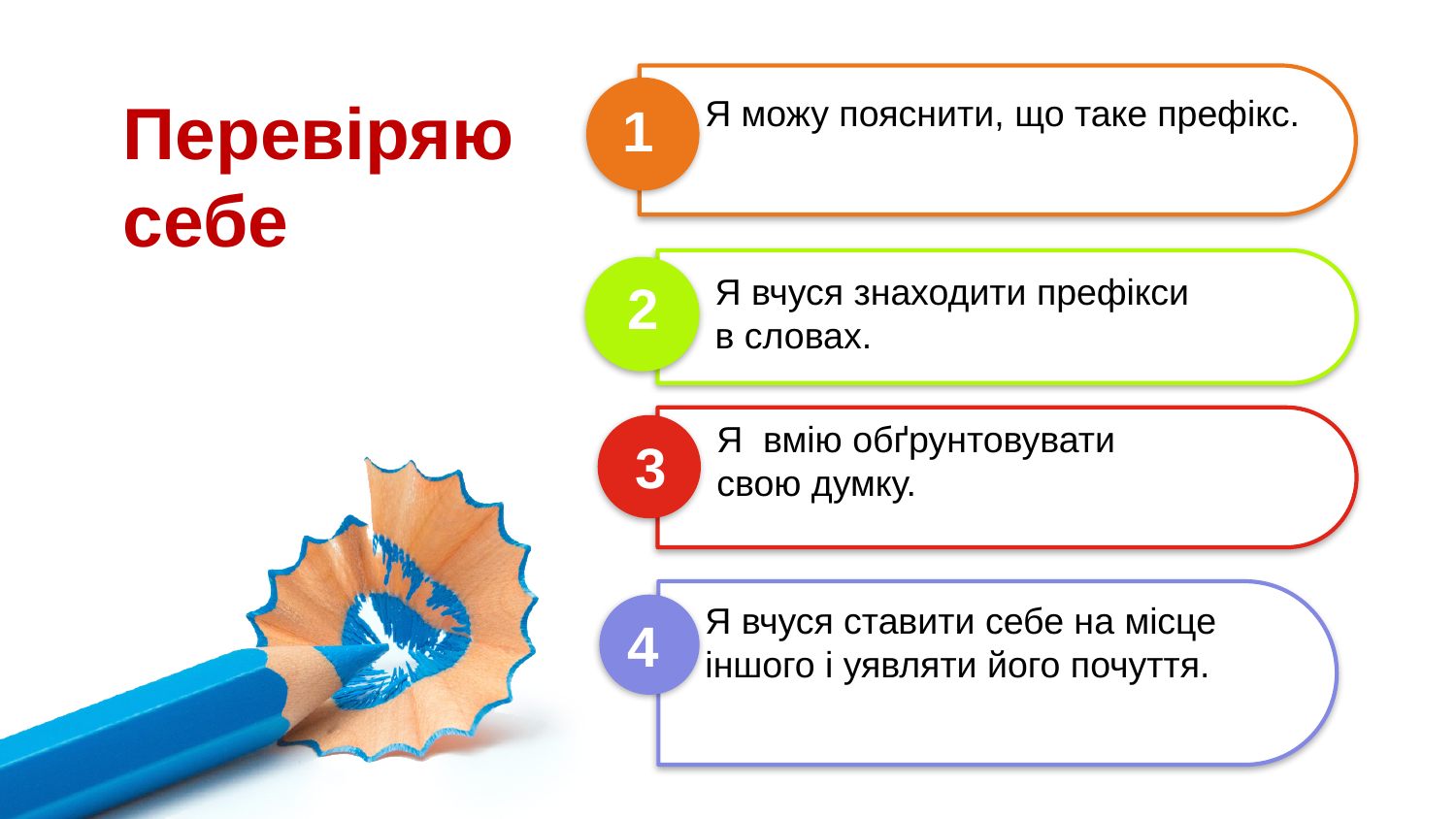

Перевіряю себе

Я можу пояснити, що таке префікс.

1

Я вчуся знаходити префікси
в словах.
2

Я  вмію обґрунтовувати
свою думку.

3
Я вчуся ставити себе на місце
іншого і уявляти його почуття.

4